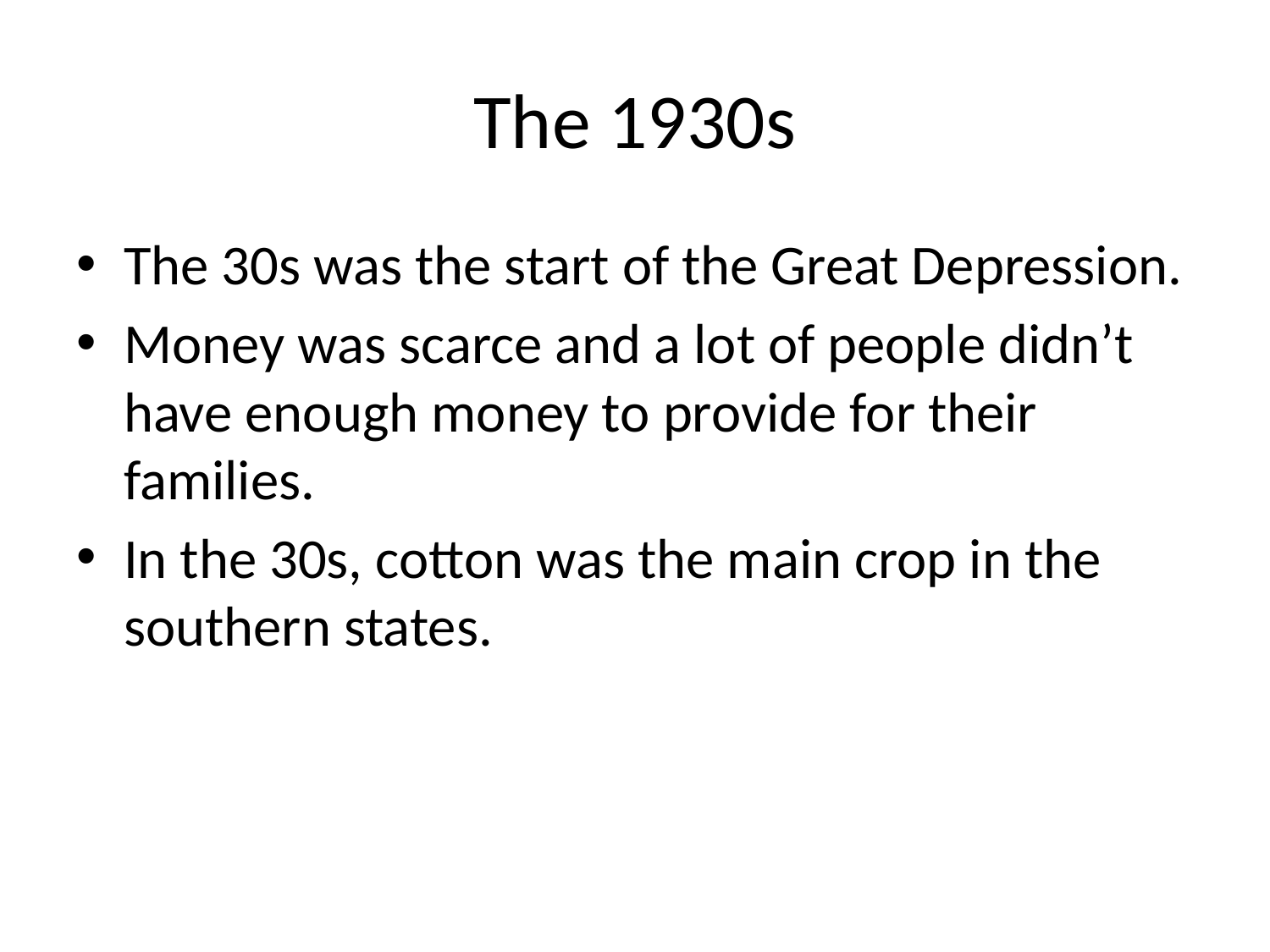

# The 1930s
The 30s was the start of the Great Depression.
Money was scarce and a lot of people didn’t have enough money to provide for their families.
In the 30s, cotton was the main crop in the southern states.